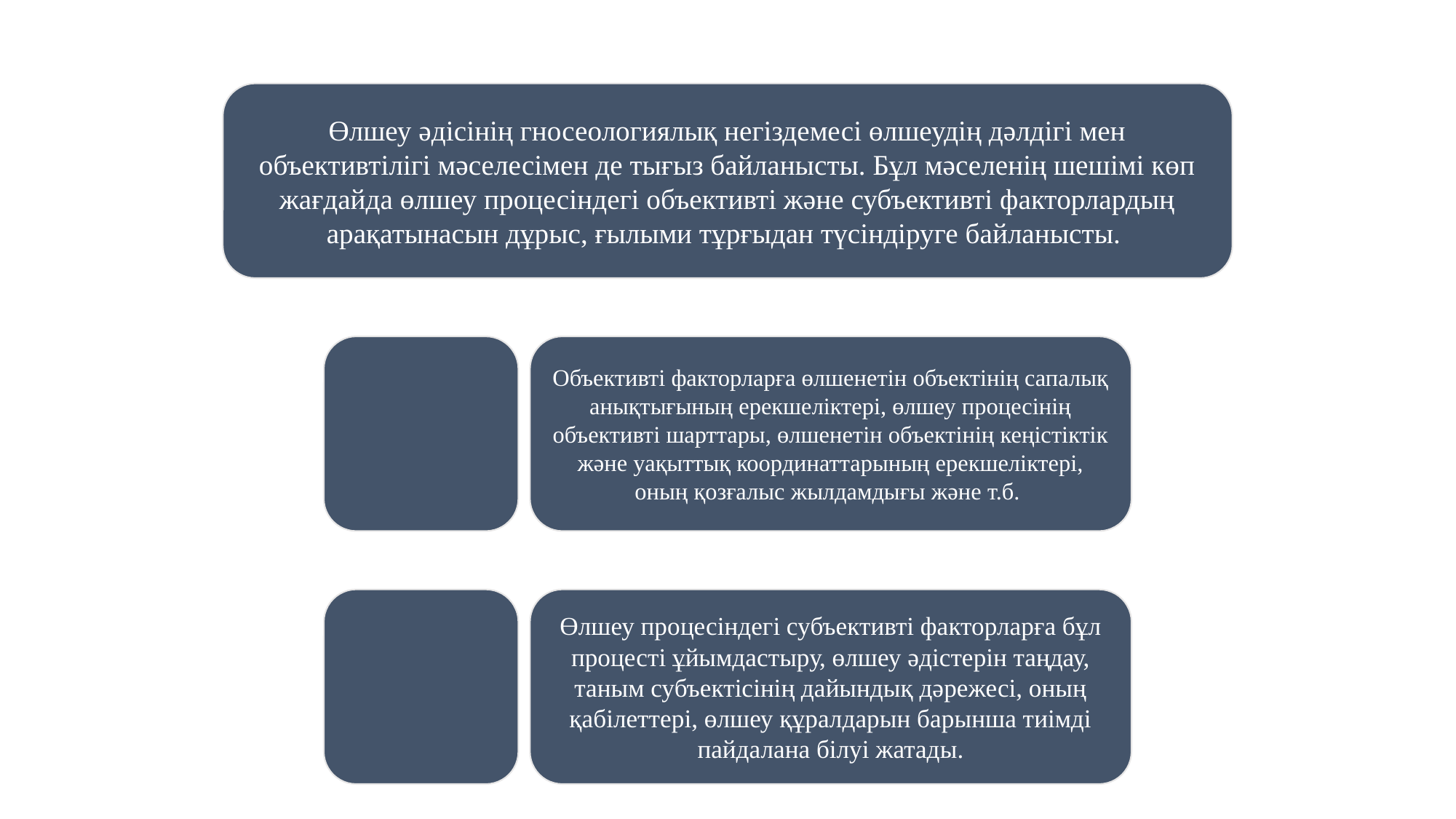

Өлшеу әдісінің гносеологиялық негіздемесі өлшеудің дәлдігі мен объективтілігі мәселесімен де тығыз байланысты. Бұл мәселенің шешімі көп жағдайда өлшеу процесіндегі объективті және субъективті факторлардың арақатынасын дұрыс, ғылыми тұрғыдан түсіндіруге байланысты.
Объективті факторларға өлшенетін объектінің сапалық анықтығының ерекшеліктері, өлшеу процесінің объективті шарттары, өлшенетін объектінің кеңістіктік және уақыттық координаттарының ерекшеліктері, оның қозғалыс жылдамдығы және т.б.
Өлшеу процесіндегі субъективті факторларға бұл процесті ұйымдастыру, өлшеу әдістерін таңдау, таным субъектісінің дайындық дәрежесі, оның қабілеттері, өлшеу құралдарын барынша тиімді пайдалана білуі жатады.